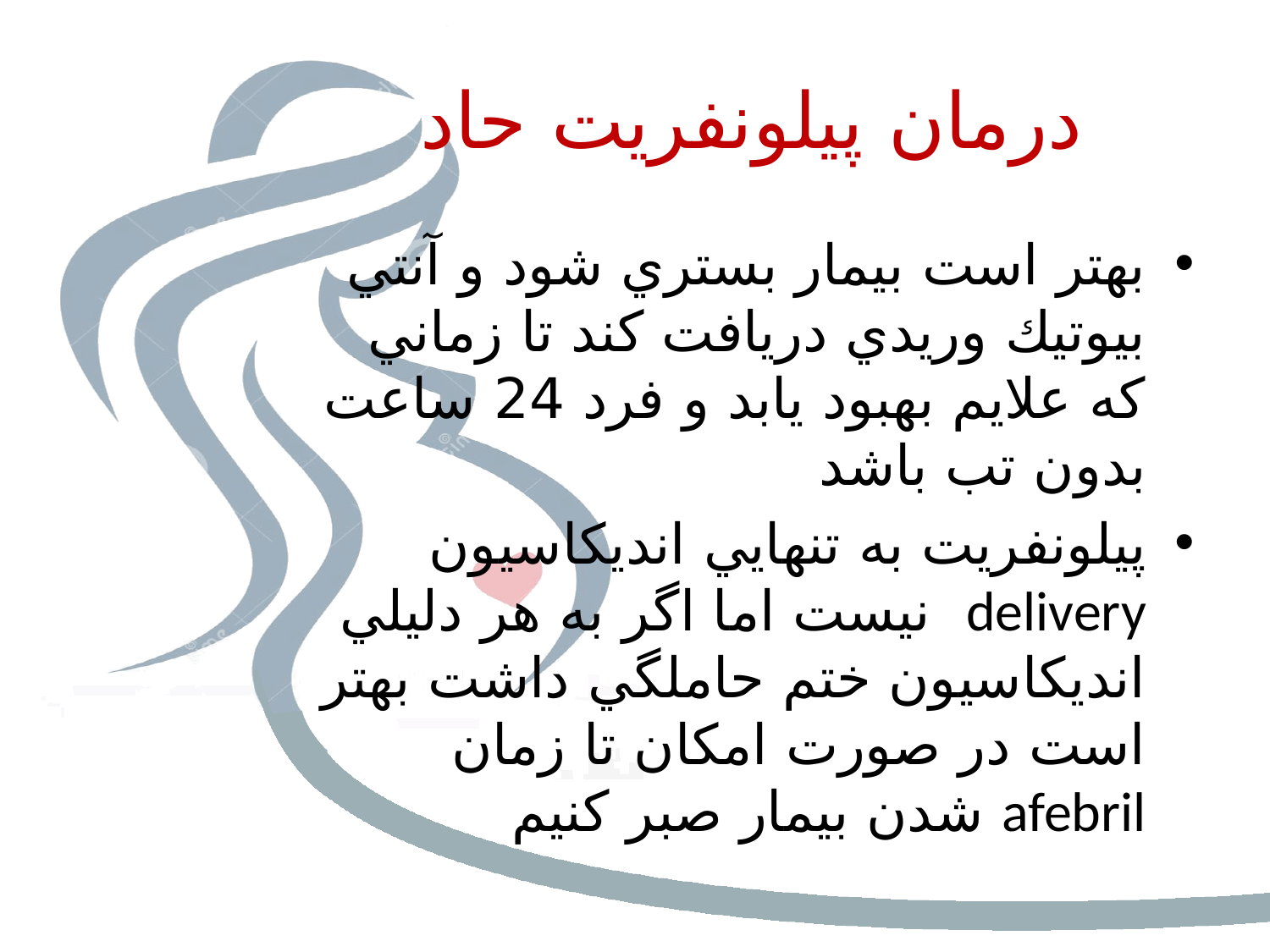

# درمان پيلونفريت حاد
بهتر است بيمار بستري شود و آنتي بيوتيك وريدي دريافت كند تا زماني كه علايم بهبود يابد و فرد 24 ساعت بدون تب باشد
پيلونفريت به تنهايي انديكاسيون delivery  نيست اما اگر به هر دليلي انديكاسيون ختم حاملگي داشت بهتر است در صورت امكان تا زمان afebril شدن بيمار صبر كنيم